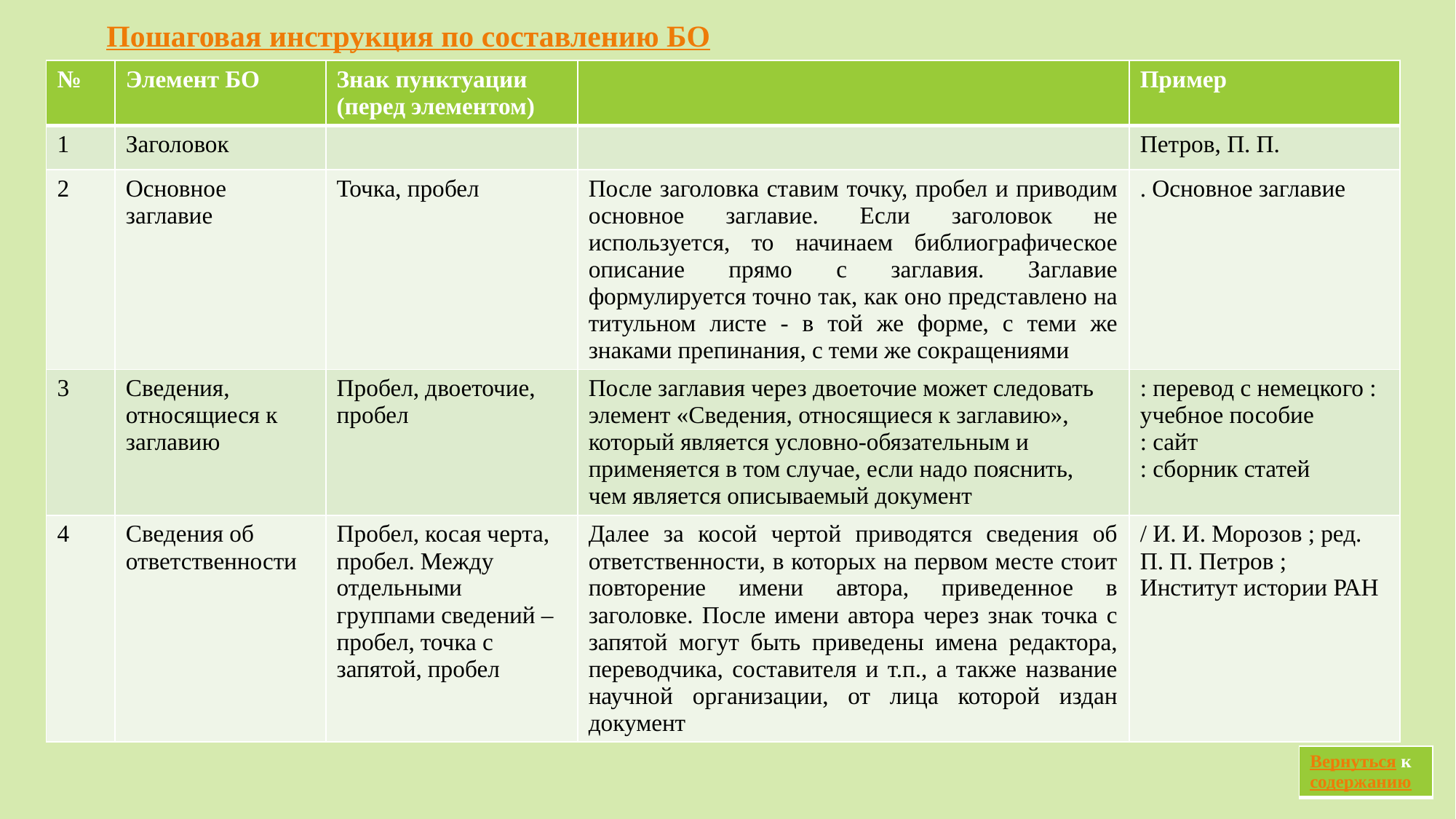

# Пошаговая инструкция по составлению БО
| № | Элемент БО | Знак пунктуации (перед элементом) |  | Пример |
| --- | --- | --- | --- | --- |
| 1 | Заголовок |  |  | Петров, П. П. |
| 2 | Основное заглавие | Точка, пробел | После заголовка ставим точку, пробел и приводим основное заглавие. Если заголовок не используется, то начинаем библиографическое описание прямо с заглавия. Заглавие формулируется точно так, как оно представлено на титульном листе - в той же форме, с теми же знаками препинания, с теми же сокращениями | . Основное заглавие |
| 3 | Сведения, относящиеся к заглавию | Пробел, двоеточие, пробел | После заглавия через двоеточие может следовать элемент «Сведения, относящиеся к заглавию», который является условно-обязательным и применяется в том случае, если надо пояснить, чем является описываемый документ | : перевод с немецкого : учебное пособие : сайт : сборник статей |
| 4 | Сведения об ответственности | Пробел, косая черта, пробел. Между отдельными группами сведений – пробел, точка с запятой, пробел | Далее за косой чертой приводятся сведения об ответственности, в которых на первом месте стоит повторение имени автора, приведенное в заголовке. После имени автора через знак точка с запятой могут быть приведены имена редактора, переводчика, составителя и т.п., а также название научной организации, от лица которой издан документ | / И. И. Морозов ; ред. П. П. Петров ; Институт истории РАН |
| Вернуться к содержанию |
| --- |